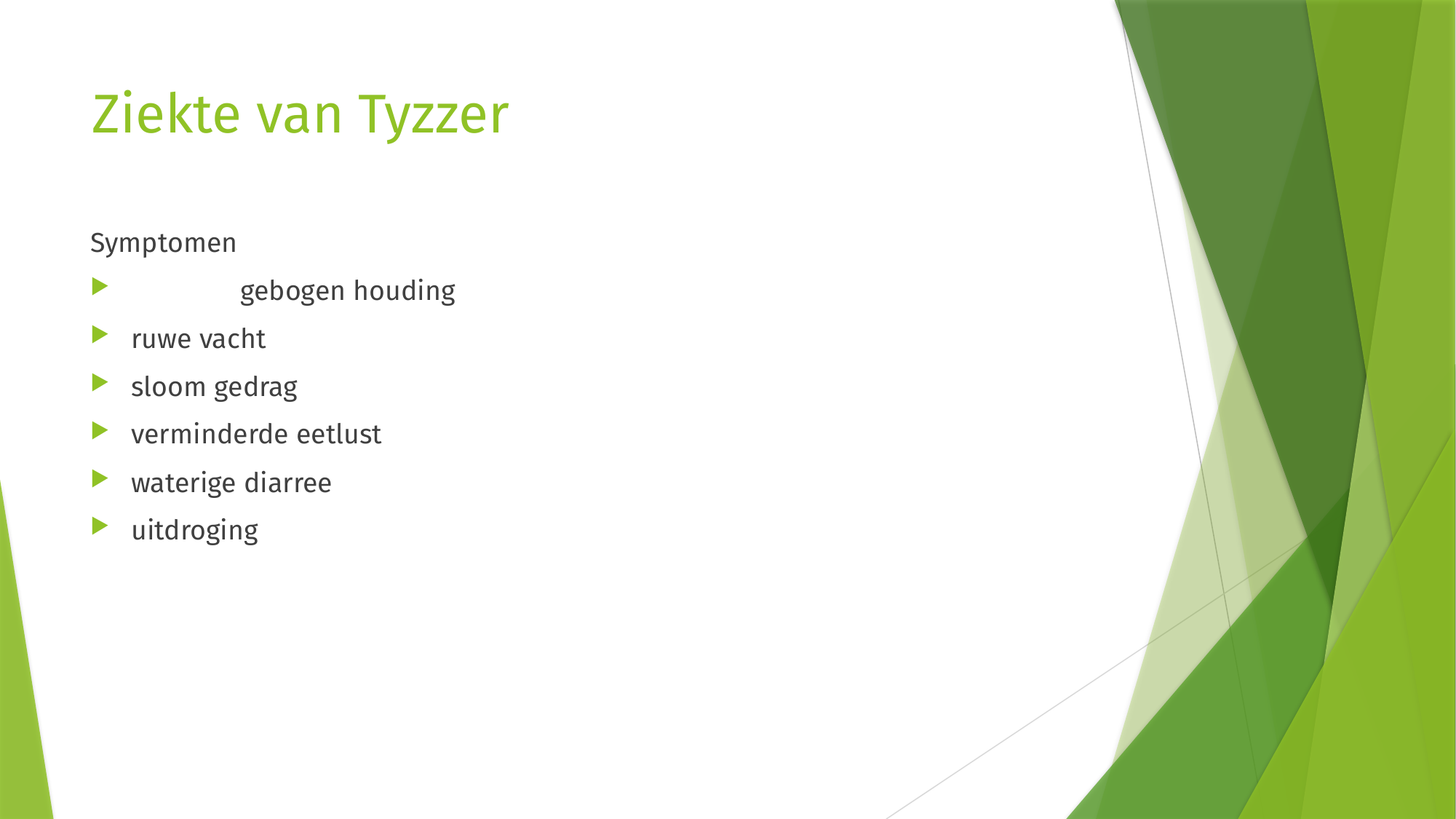

# Ziekte van Tyzzer

Symptomen
	gebogen houding
ruwe vacht
sloom gedrag
verminderde eetlust
waterige diarree
uitdroging